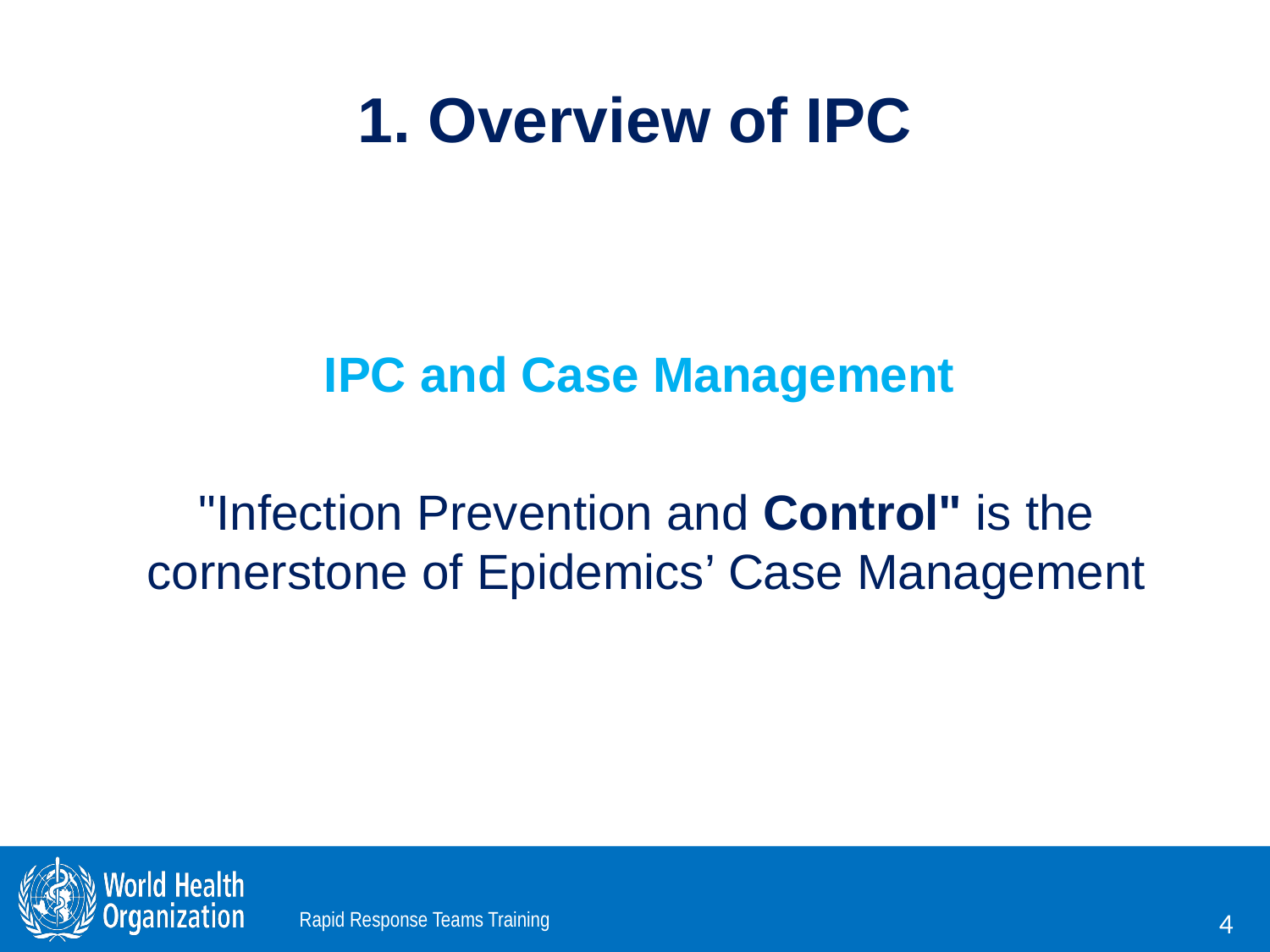

# 1. Overview of IPC

IPC and Case Management

"Infection Prevention and Control" is the cornerstone of Epidemics’ Case Management